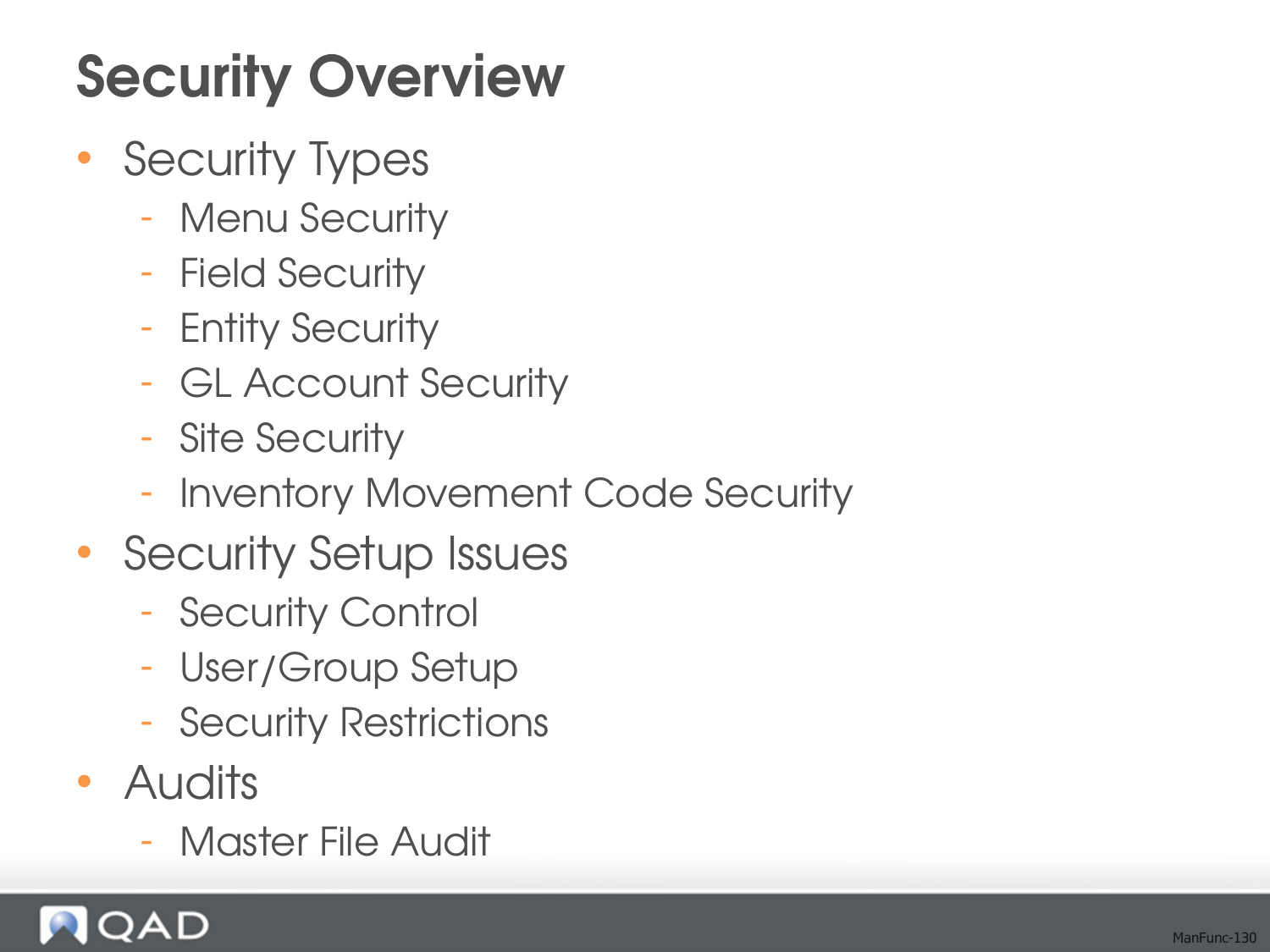

# Security Overview
Security Types
Menu Security
Field Security
Entity Security
GL Account Security
Site Security
Inventory Movement Code Security
Security Setup Issues
Security Control
User/Group Setup
Security Restrictions
Audits
Master File Audit

ManFunc-130